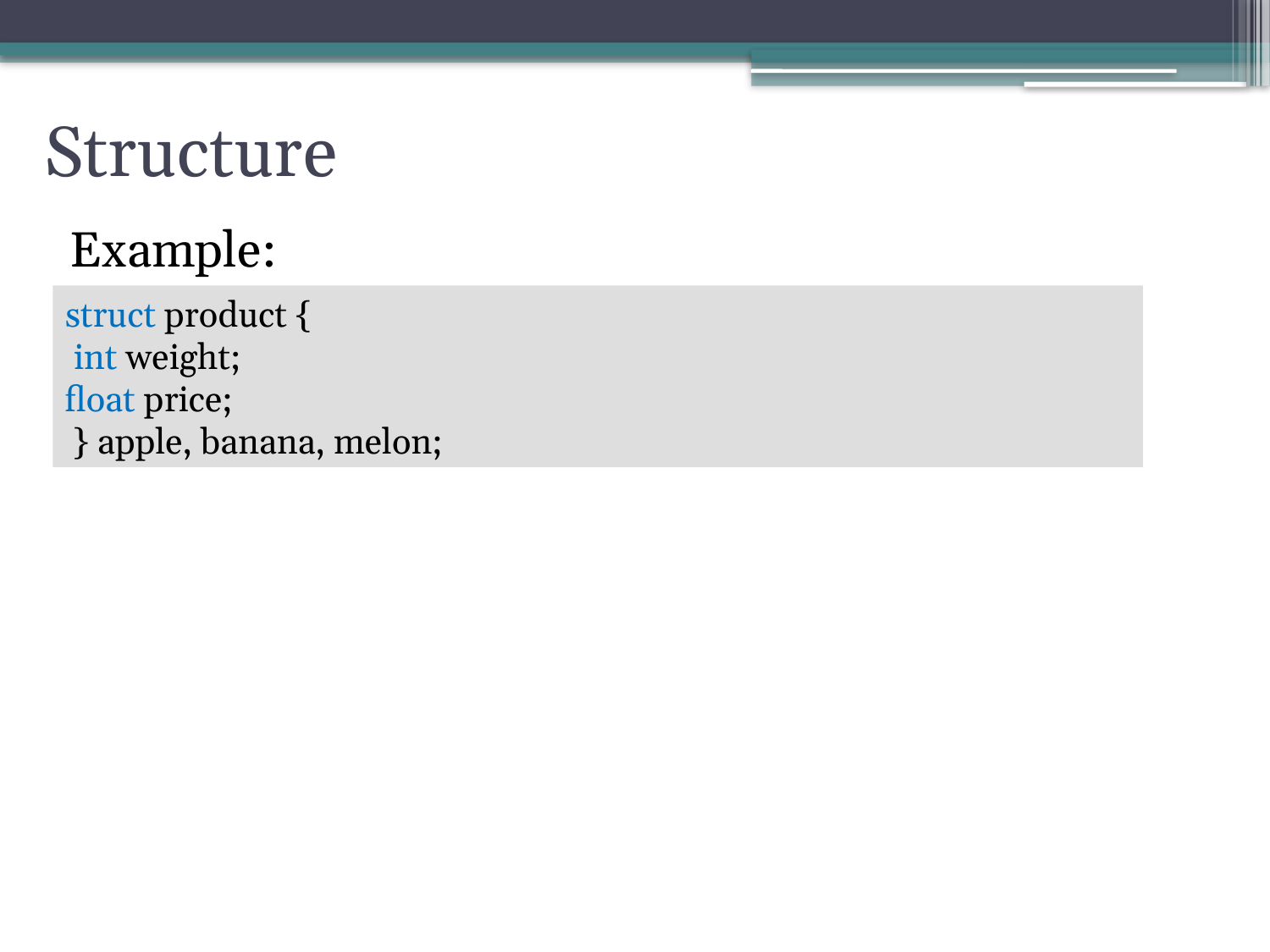

# Structure
Example:
struct product {
 int weight;
float price;
 } apple, banana, melon;